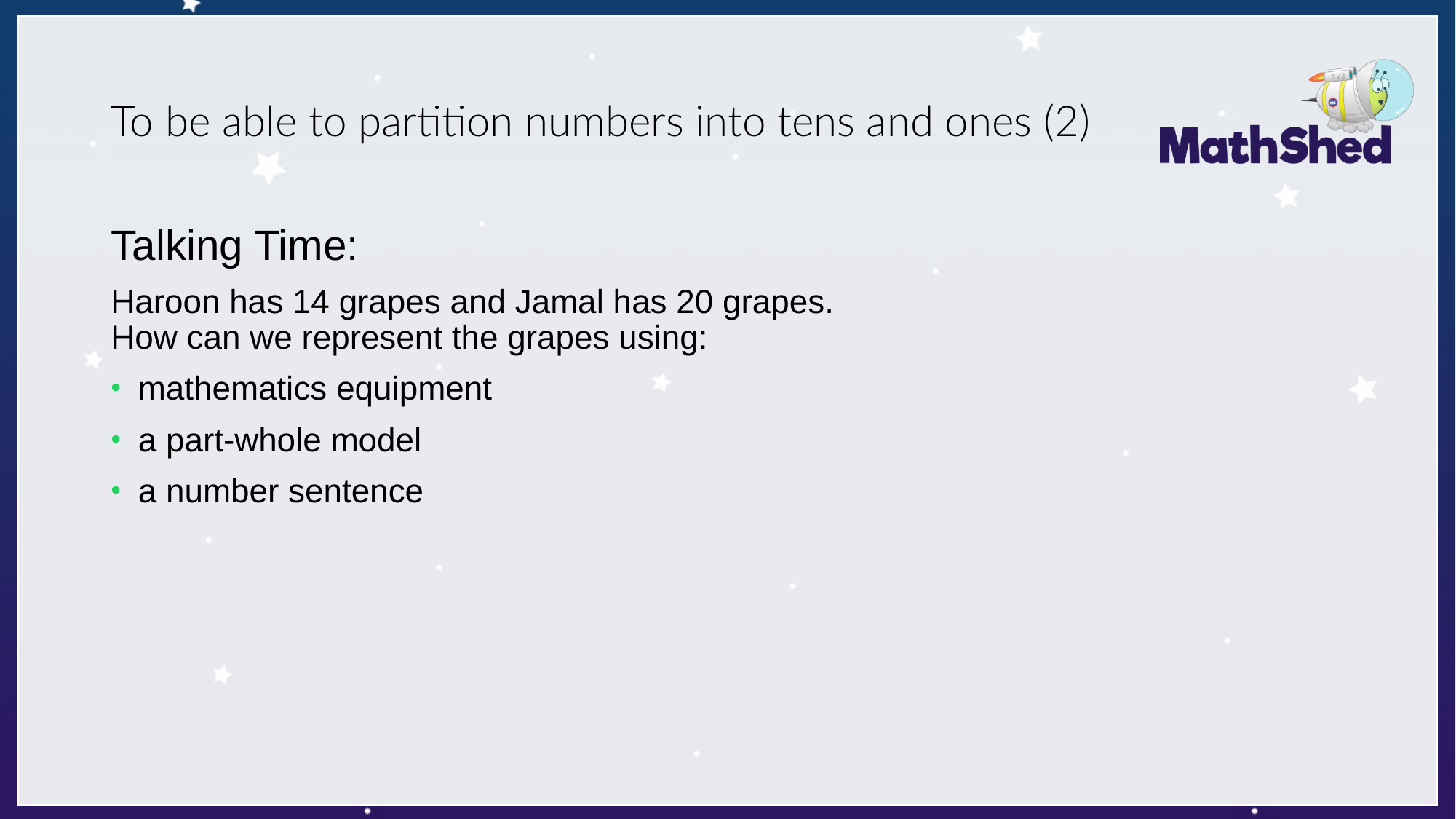

# To be able to partition numbers into tens and ones (2)
Talking Time:
Haroon has 14 grapes and Jamal has 20 grapes.
How can we represent the grapes using:
mathematics equipment
a part-whole model
a number sentence